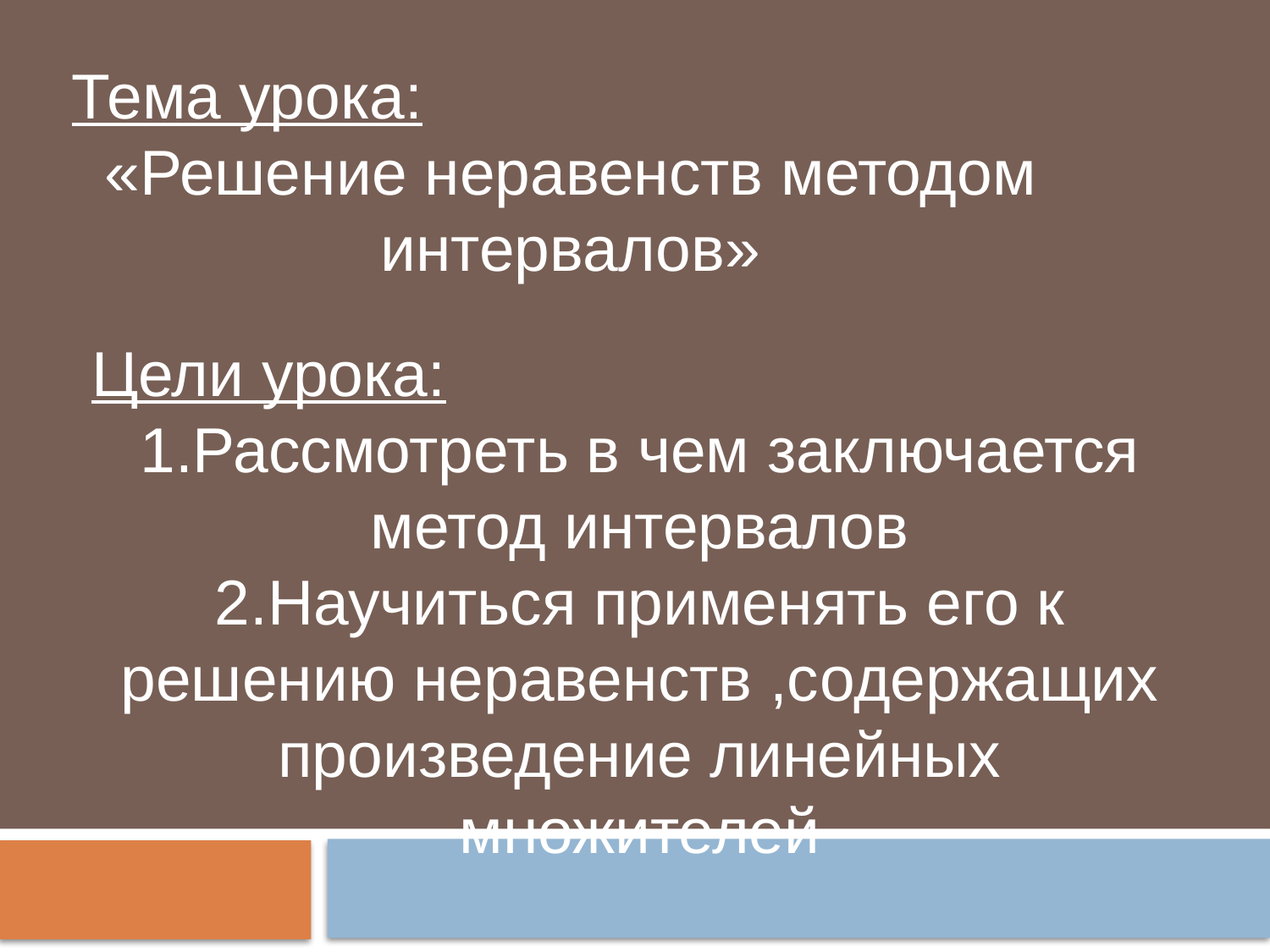

Тема урока:
«Решение неравенств методом интервалов»
Цели урока:
1.Рассмотреть в чем заключается метод интервалов
2.Научиться применять его к решению неравенств ,содержащих произведение линейных множителей